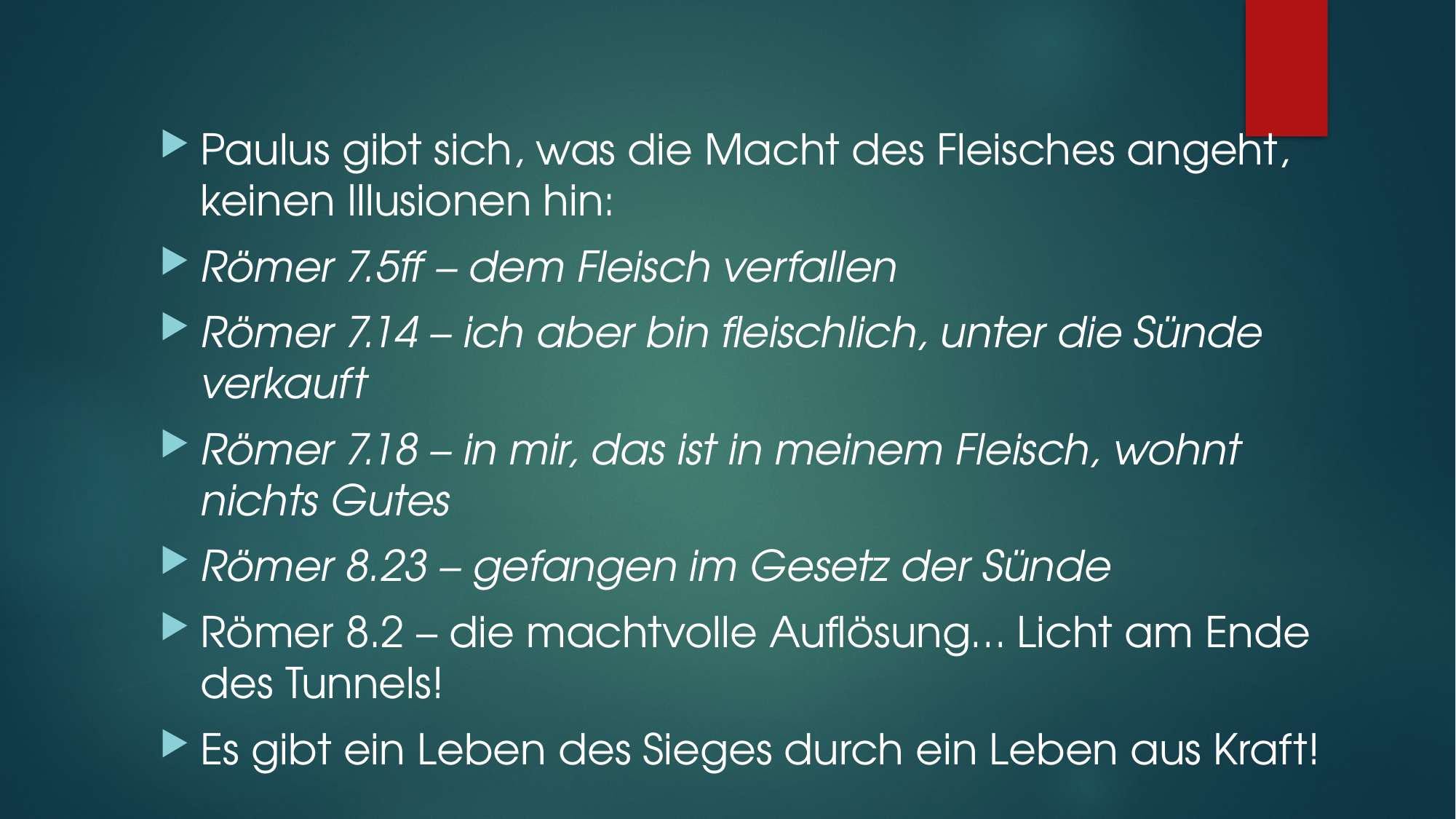

#
Paulus gibt sich, was die Macht des Fleisches angeht, keinen Illusionen hin:
Römer 7.5ff – dem Fleisch verfallen
Römer 7.14 – ich aber bin fleischlich, unter die Sünde verkauft
Römer 7.18 – in mir, das ist in meinem Fleisch, wohnt nichts Gutes
Römer 8.23 – gefangen im Gesetz der Sünde
Römer 8.2 – die machtvolle Auflösung… Licht am Ende des Tunnels!
Es gibt ein Leben des Sieges durch ein Leben aus Kraft!